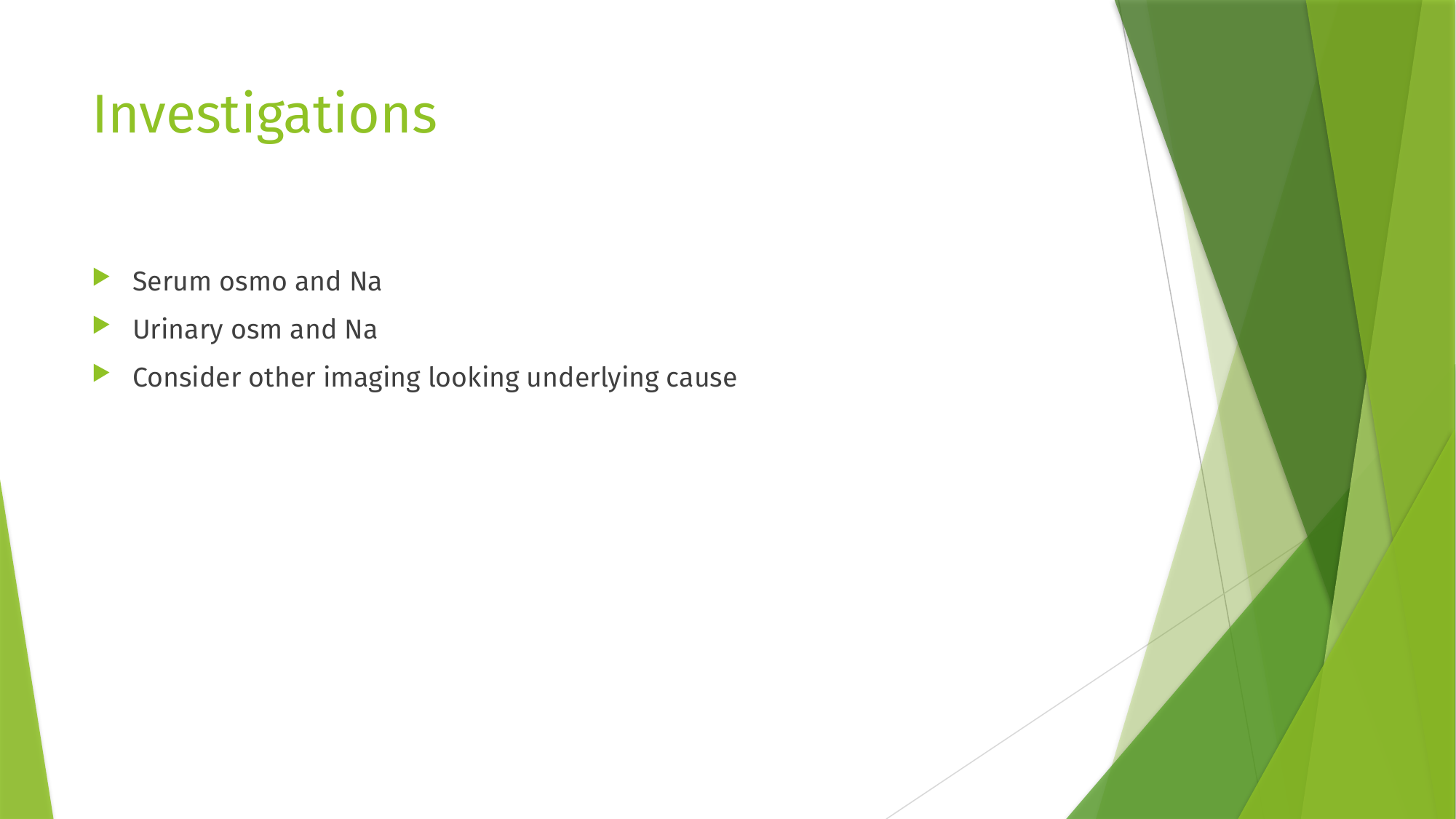

# Investigations
Serum osmo and Na
Urinary osm and Na
Consider other imaging looking underlying cause